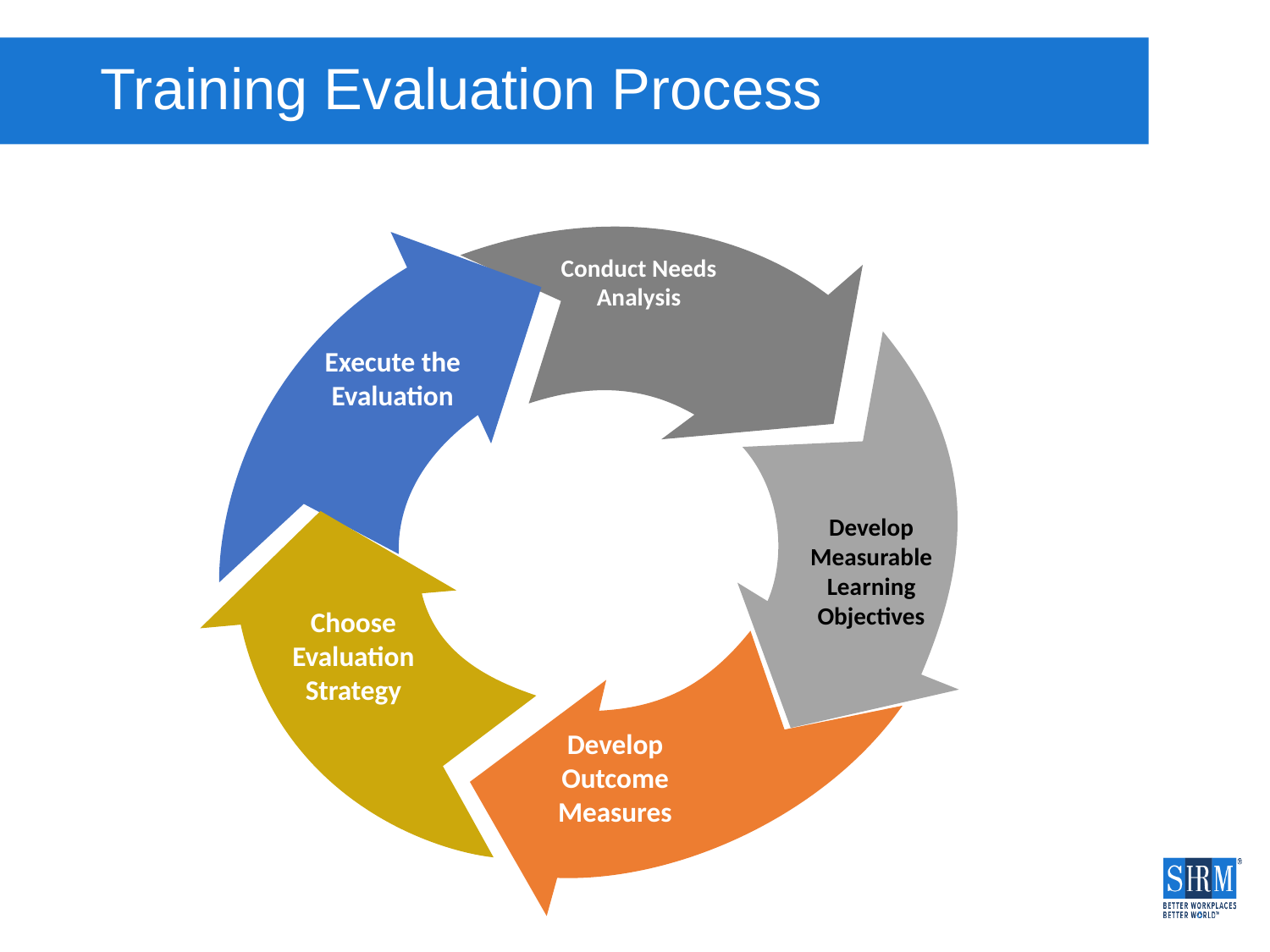

# Training Evaluation Process

Conduct Needs Analysis

Execute the Evaluation

Develop Measurable Learning
Objectives
Choose Evaluation Strategy

Develop Outcome Measures